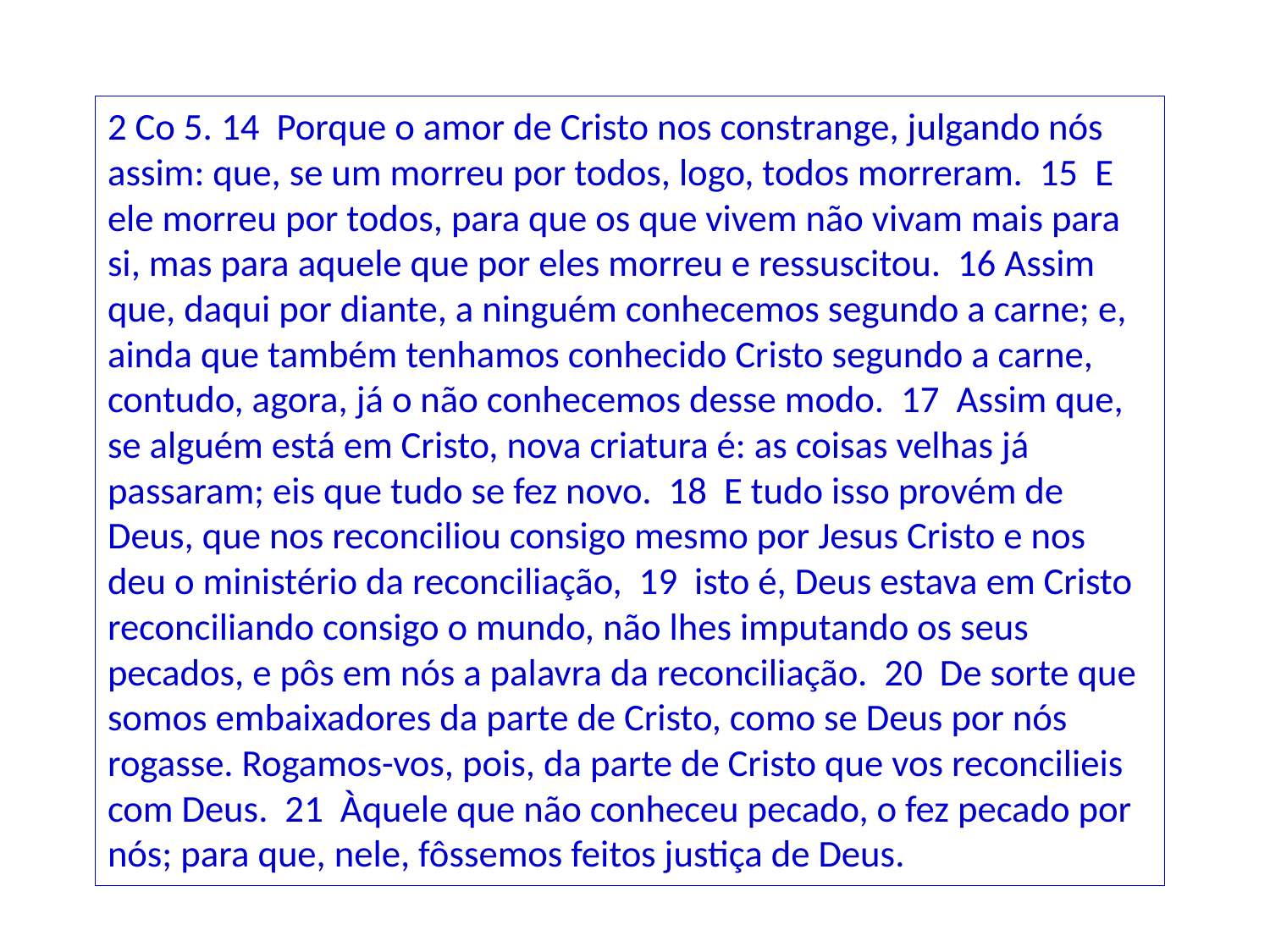

2 Co 5. 14  Porque o amor de Cristo nos constrange, julgando nós assim: que, se um morreu por todos, logo, todos morreram.  15  E ele morreu por todos, para que os que vivem não vivam mais para si, mas para aquele que por eles morreu e ressuscitou.  16 Assim que, daqui por diante, a ninguém conhecemos segundo a carne; e, ainda que também tenhamos conhecido Cristo segundo a carne, contudo, agora, já o não conhecemos desse modo.  17  Assim que, se alguém está em Cristo, nova criatura é: as coisas velhas já passaram; eis que tudo se fez novo.  18  E tudo isso provém de Deus, que nos reconciliou consigo mesmo por Jesus Cristo e nos deu o ministério da reconciliação,  19  isto é, Deus estava em Cristo reconciliando consigo o mundo, não lhes imputando os seus pecados, e pôs em nós a palavra da reconciliação.  20  De sorte que somos embaixadores da parte de Cristo, como se Deus por nós rogasse. Rogamos-vos, pois, da parte de Cristo que vos reconcilieis com Deus.  21  Àquele que não conheceu pecado, o fez pecado por nós; para que, nele, fôssemos feitos justiça de Deus.